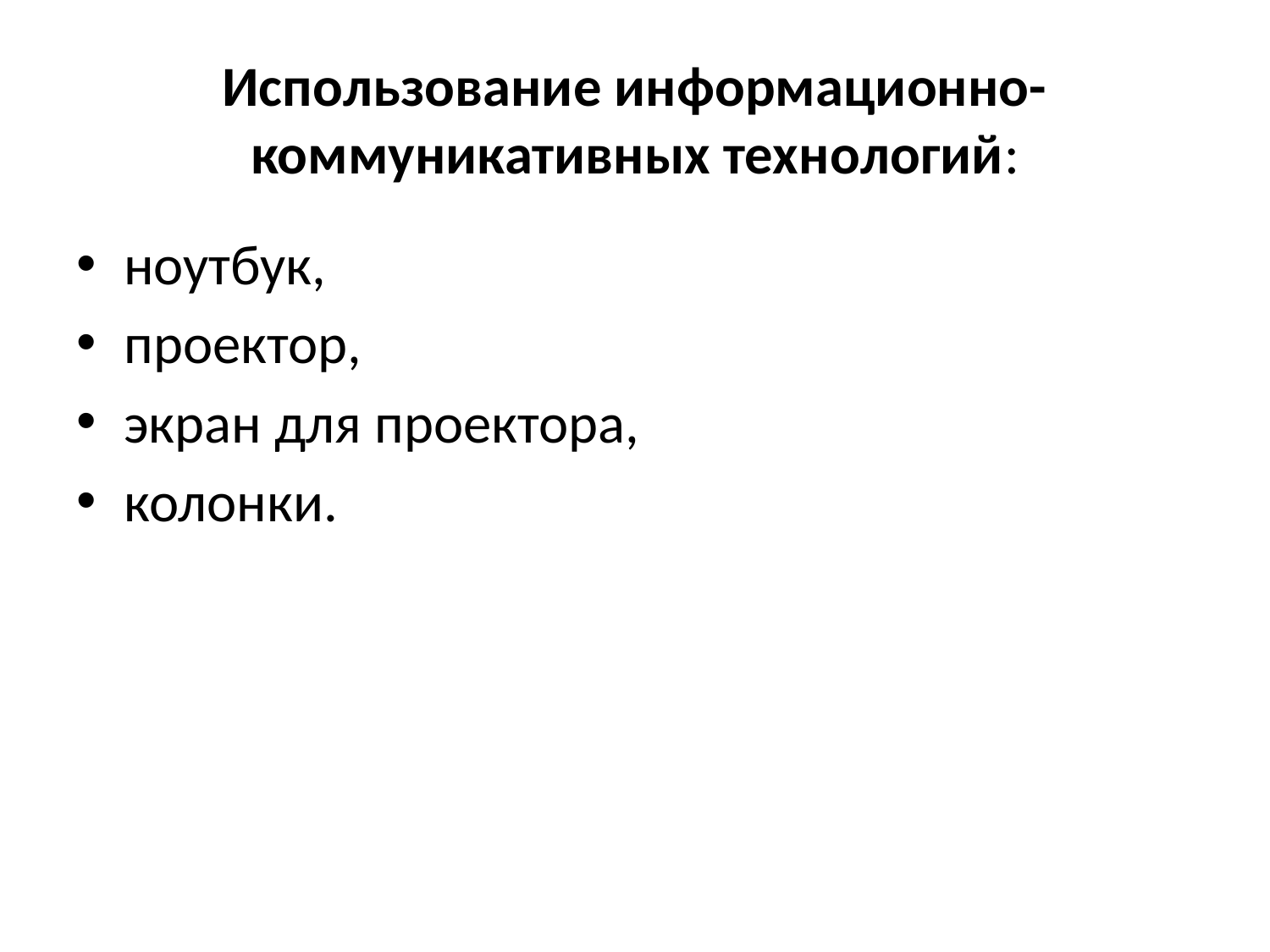

# Использование информационно- коммуникативных технологий:
ноутбук,
проектор,
экран для проектора,
колонки.